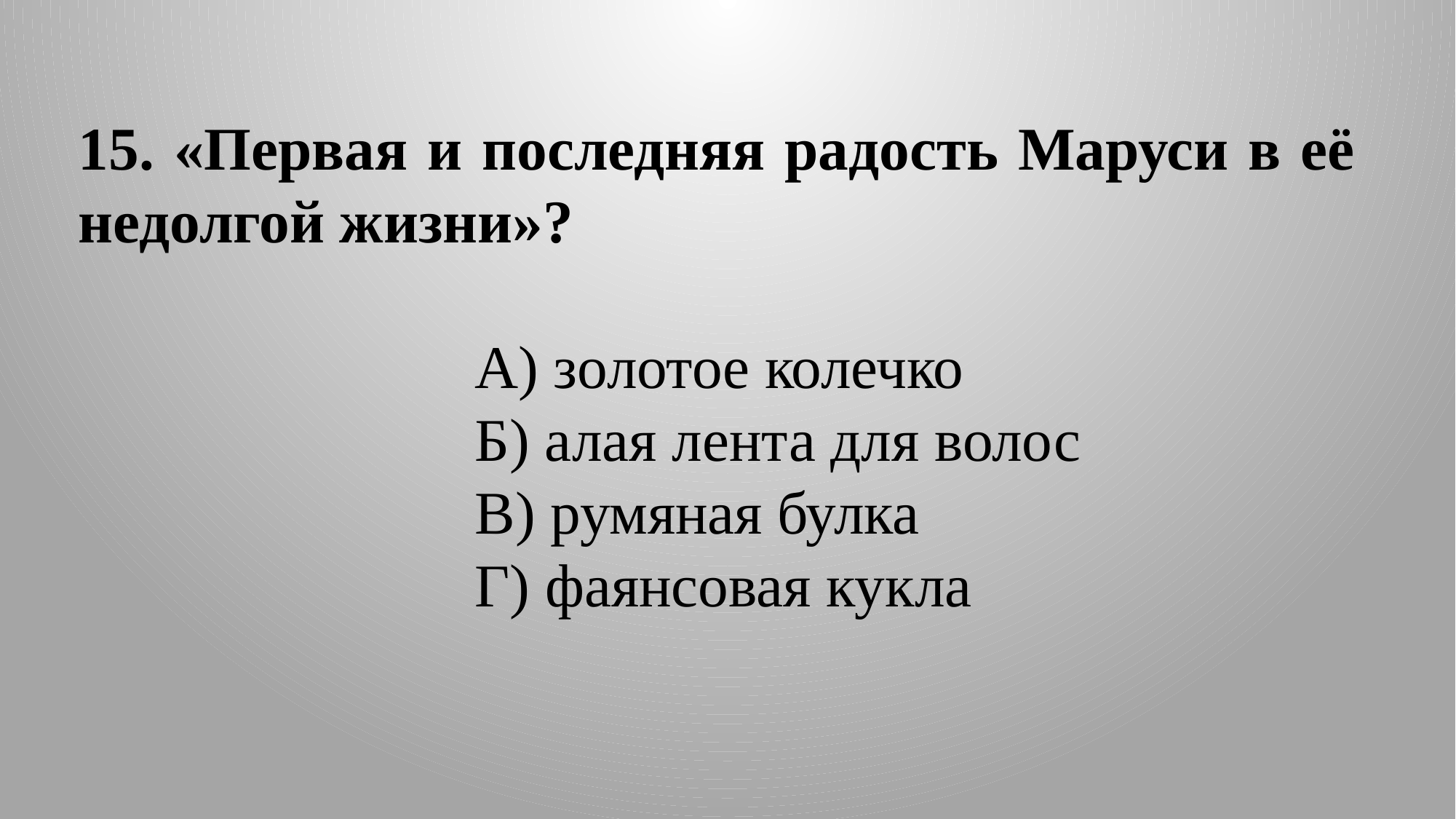

15. «Первая и последняя радость Маруси в её недолгой жизни»?

А) золотое колечко
Б) алая лента для волос
В) румяная булка
Г) фаянсовая кукла